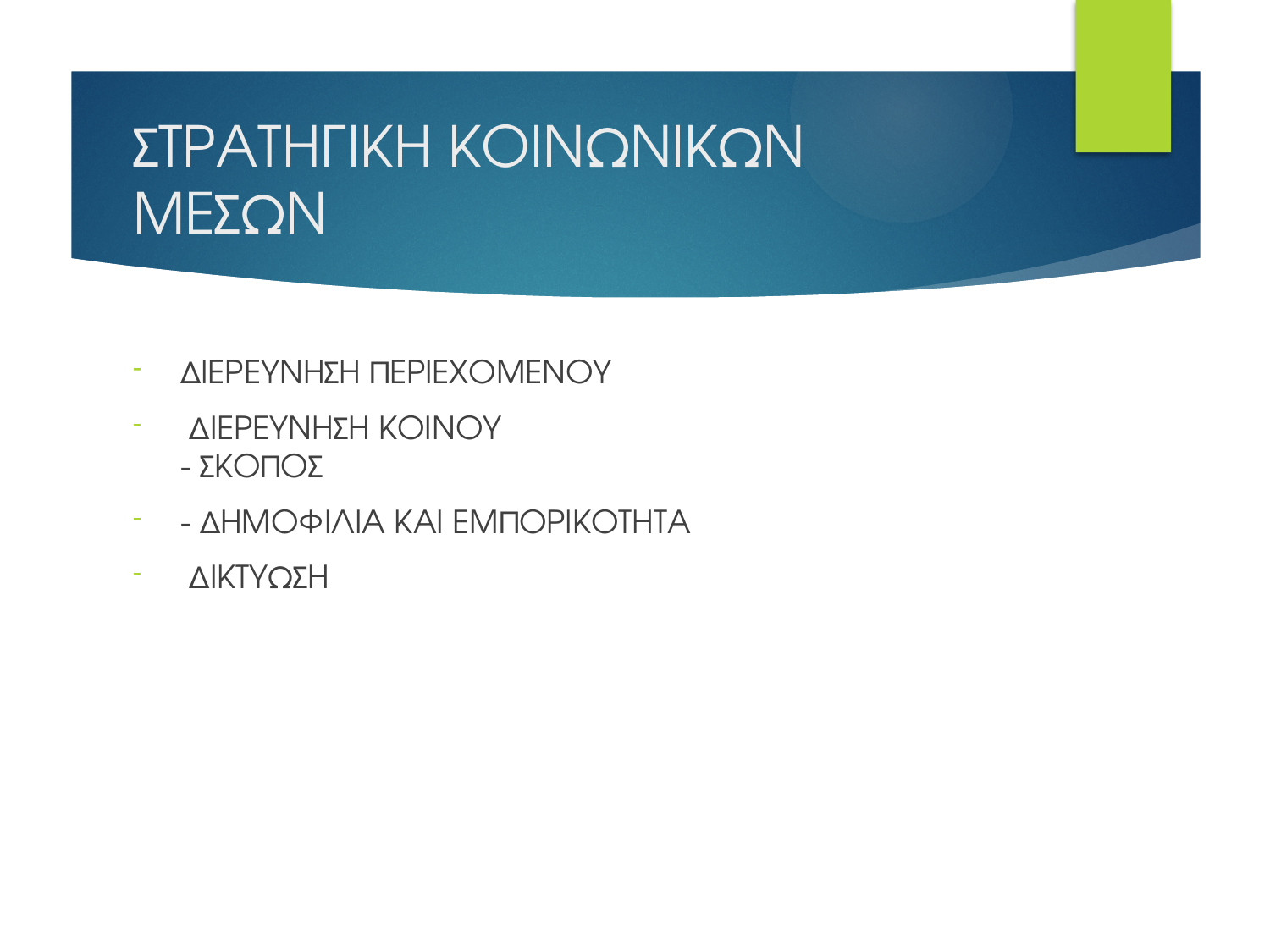

# ΣΤΡΑΤΗΓΙΚΗ ΚΟΙΝΩΝΙΚΩΝ ΜΕΣΩΝ
ΔΙΕΡΕΥΝΗΣΗ ΠΕΡΙΕΧΟΜΕΝΟΥ
 ΔΙΕΡΕΥΝΗΣΗ ΚΟΙΝΟΥ
- ΣΚΟΠΟΣ
- ΔΗΜΟΦΙΛΙΑ ΚΑΙ ΕΜΠΟΡΙΚΟΤΗΤΑ
 ΔΙΚΤΥΩΣΗ